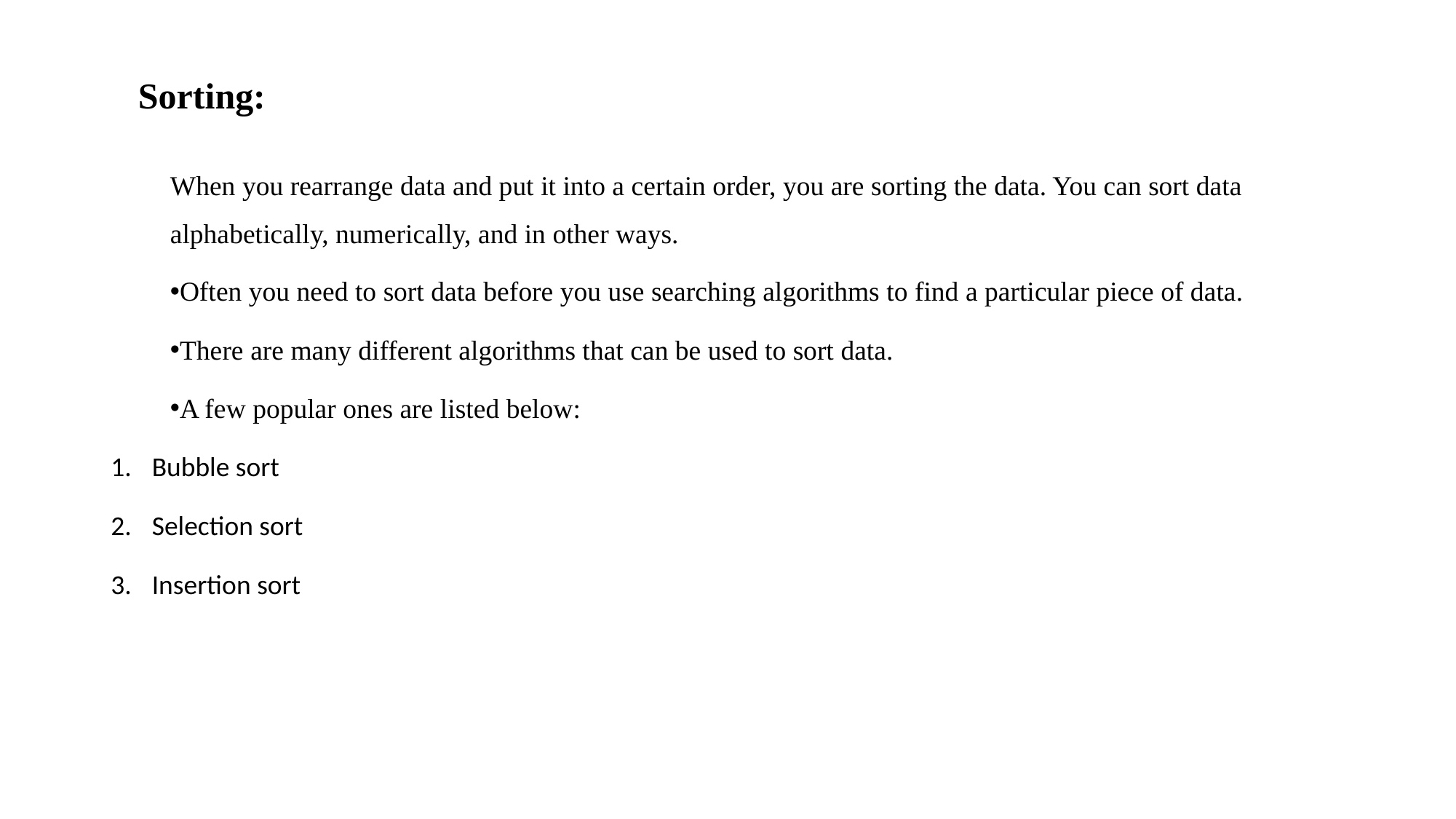

Sorting:
When you rearrange data and put it into a certain order, you are sorting the data. You can sort data alphabetically, numerically, and in other ways.
Often you need to sort data before you use searching algorithms to find a particular piece of data.
There are many different algorithms that can be used to sort data.
A few popular ones are listed below:
Bubble sort
Selection sort
Insertion sort